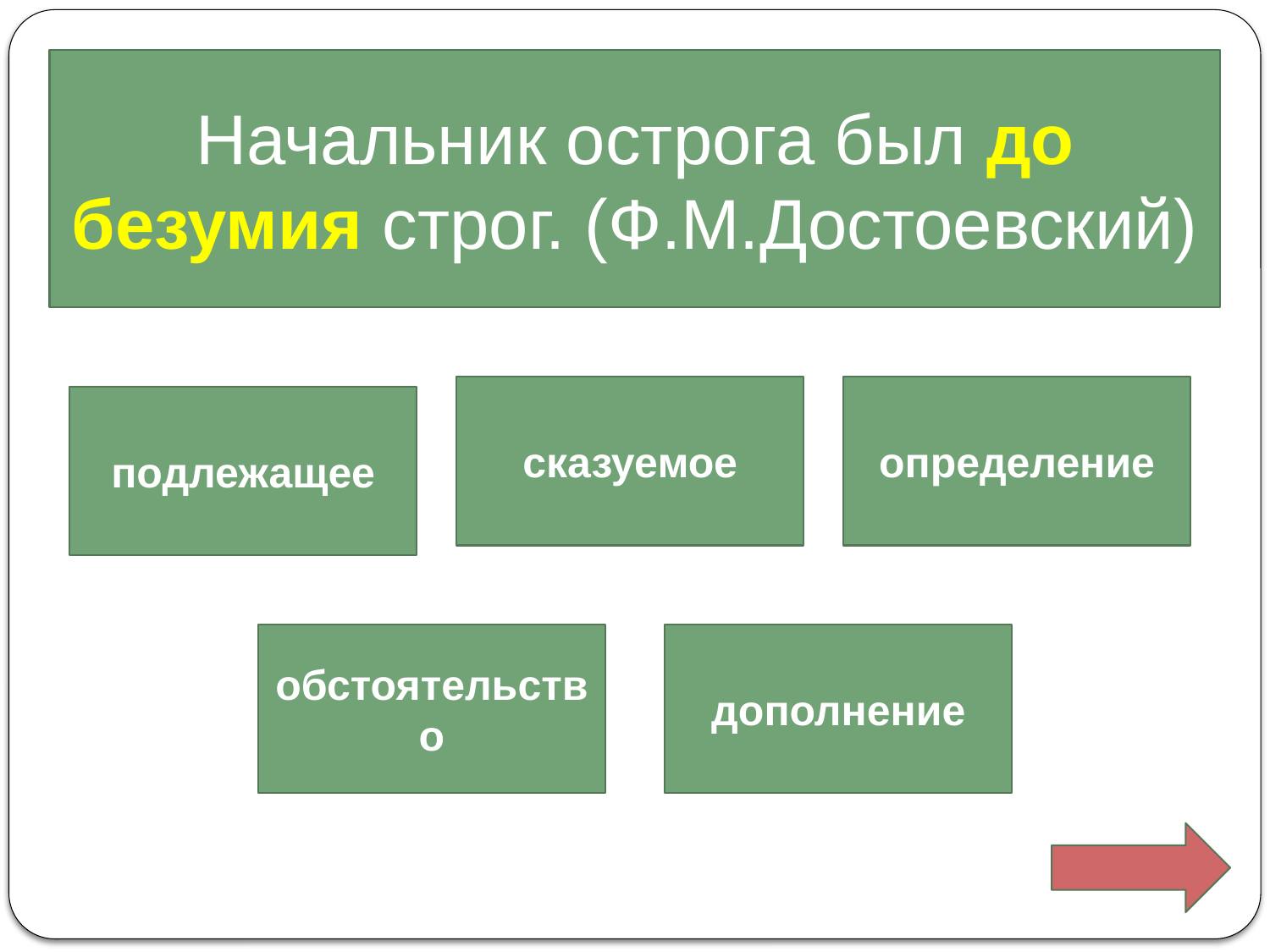

Начальник острога был до безумия строг. (Ф.М.Достоевский)
сказуемое
определение
подлежащее
обстоятельство
дополнение